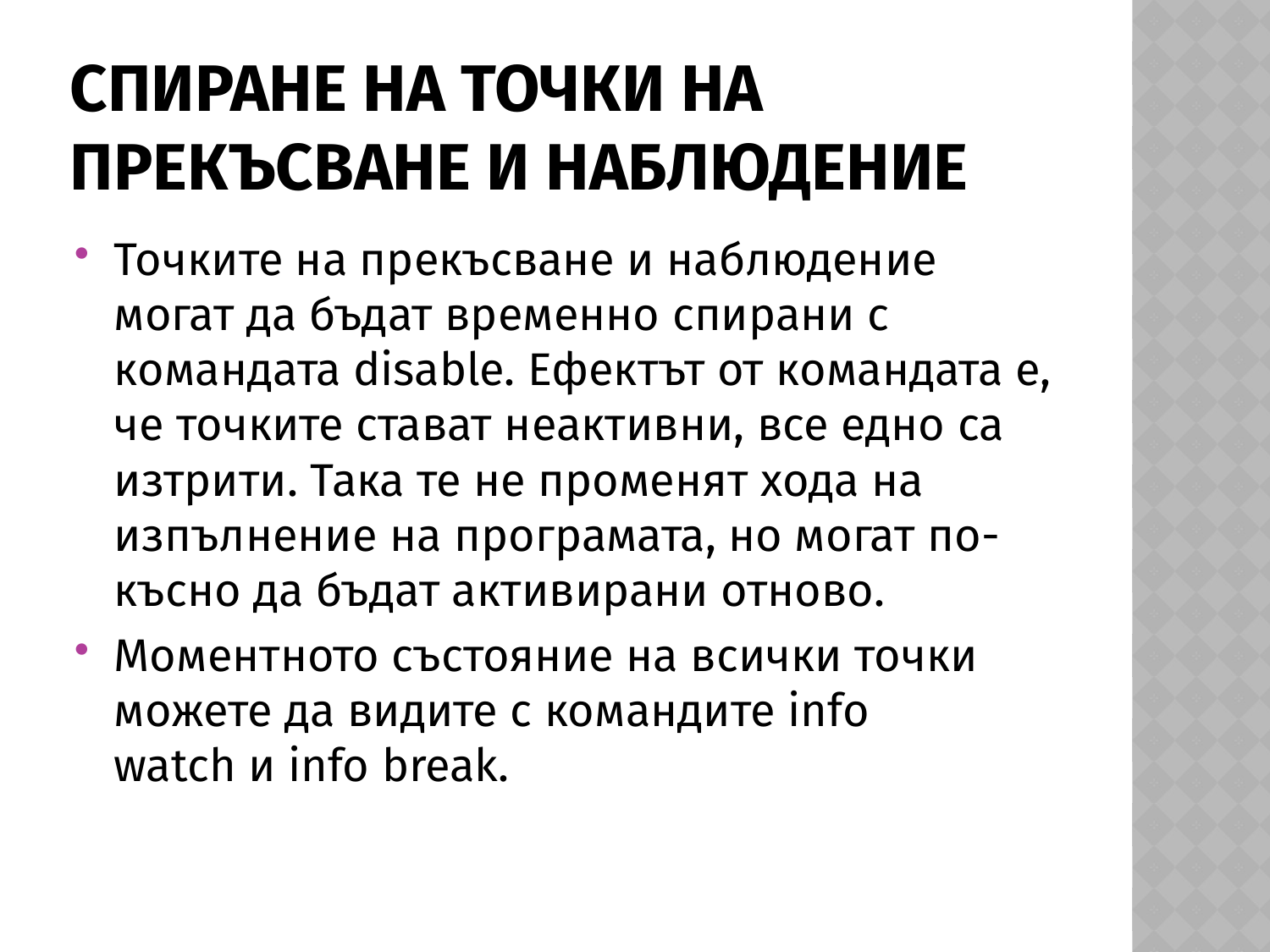

# Спиране на точки на прекъсване и наблюдение
Точките на прекъсване и наблюдение могат да бъдат временно спирани с командата disable. Ефектът от командата е, че точките стават неактивни, все едно са изтрити. Така те не променят хода на изпълнение на програмата, но могат по-късно да бъдат активирани отново.
Моментното състояние на всички точки можете да видите с командите info watch и info break.